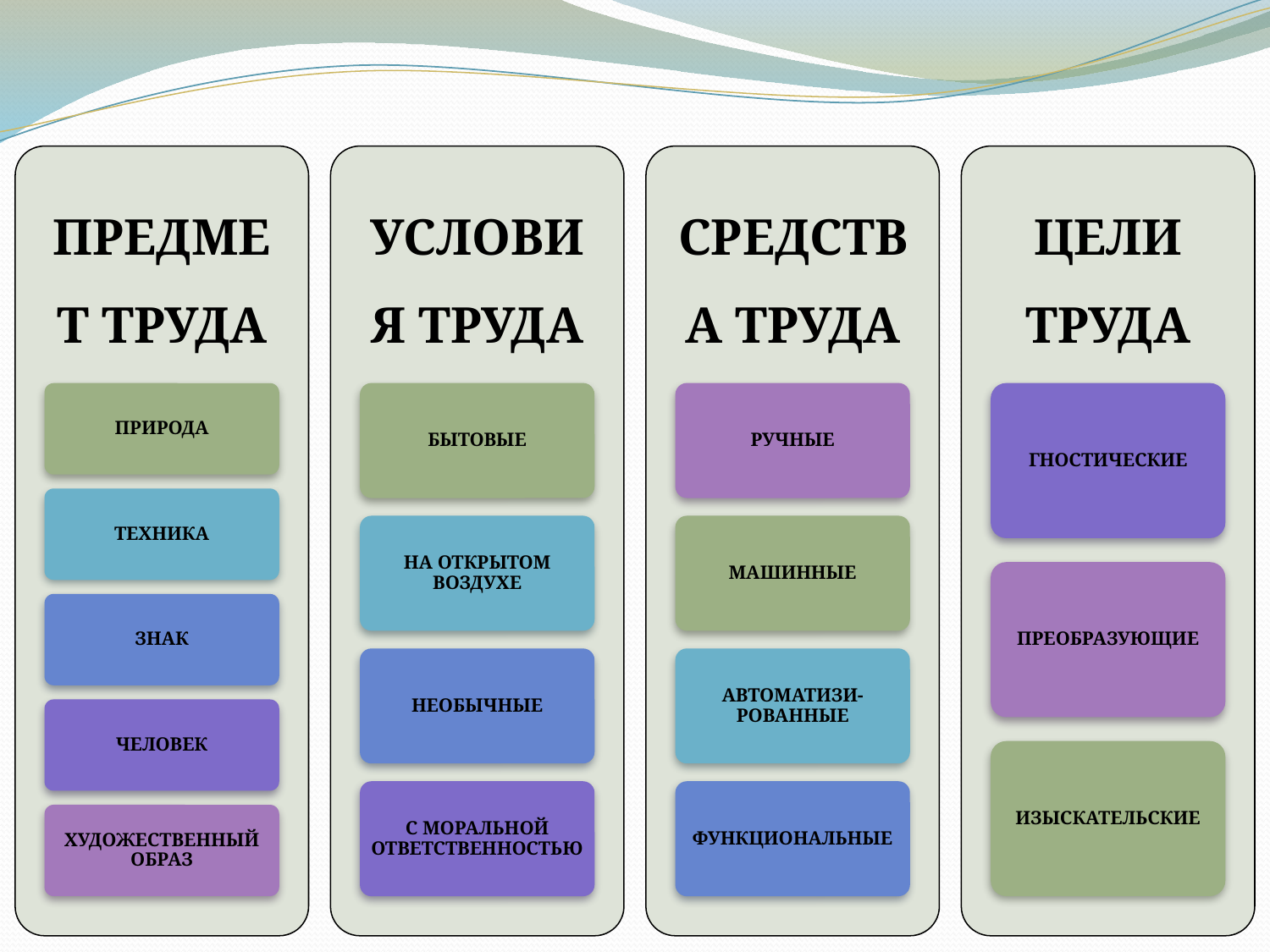

ПРЕДМЕТ ТРУДА
ПРИРОДА
ТЕХНИКА
ЗНАК
ЧЕЛОВЕК
ХУДОЖЕСТВЕННЫЙ ОБРАЗ
УСЛОВИЯ ТРУДА
БЫТОВЫЕ
НА ОТКРЫТОМ ВОЗДУХЕ
НЕОБЫЧНЫЕ
С МОРАЛЬНОЙ ОТВЕТСТВЕННОСТЬЮ
СРЕДСТВА ТРУДА
РУЧНЫЕ
МАШИННЫЕ
АВТОМАТИЗИ-РОВАННЫЕ
ФУНКЦИОНАЛЬНЫЕ
ЦЕЛИ ТРУДА
ГНОСТИЧЕСКИЕ
ПРЕОБРАЗУЮЩИЕ
ИЗЫСКАТЕЛЬСКИЕ